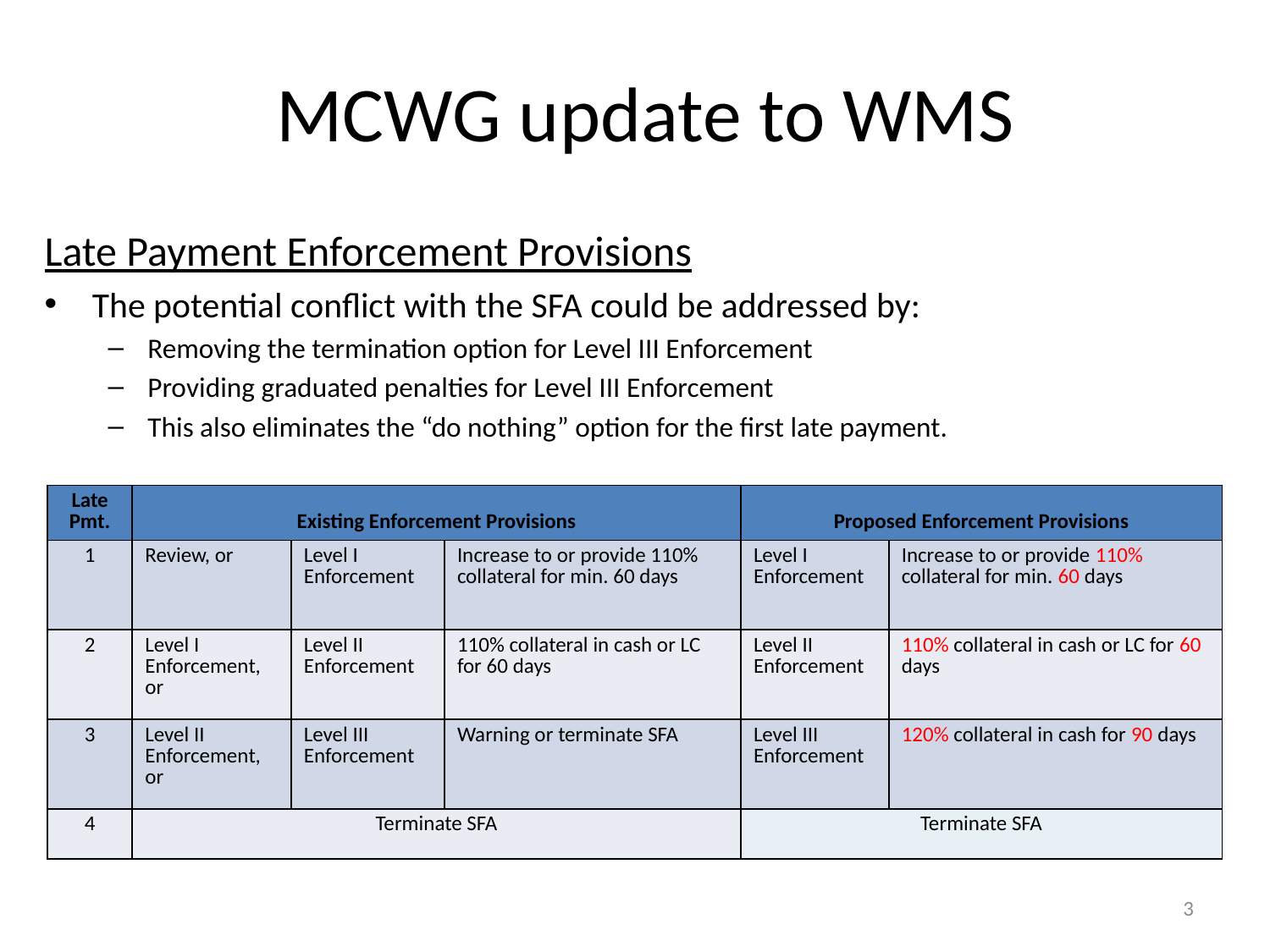

# MCWG update to WMS

Late Payment Enforcement Provisions
The potential conflict with the SFA could be addressed by:
Removing the termination option for Level III Enforcement
Providing graduated penalties for Level III Enforcement
This also eliminates the “do nothing” option for the first late payment.
| Late Pmt. | Existing Enforcement Provisions |  |  | Proposed Enforcement Provisions |  |
| --- | --- | --- | --- | --- | --- |
| 1 | Review, or | Level I Enforcement | Increase to or provide 110% collateral for min. 60 days | Level I Enforcement | Increase to or provide 110% collateral for min. 60 days |
| 2 | Level I Enforcement, or | Level II Enforcement | 110% collateral in cash or LC for 60 days | Level II Enforcement | 110% collateral in cash or LC for 60 days |
| 3 | Level II Enforcement, or | Level III Enforcement | Warning or terminate SFA | Level III Enforcement | 120% collateral in cash for 90 days |
| 4 | Terminate SFA |  |  | Terminate SFA |  |
3